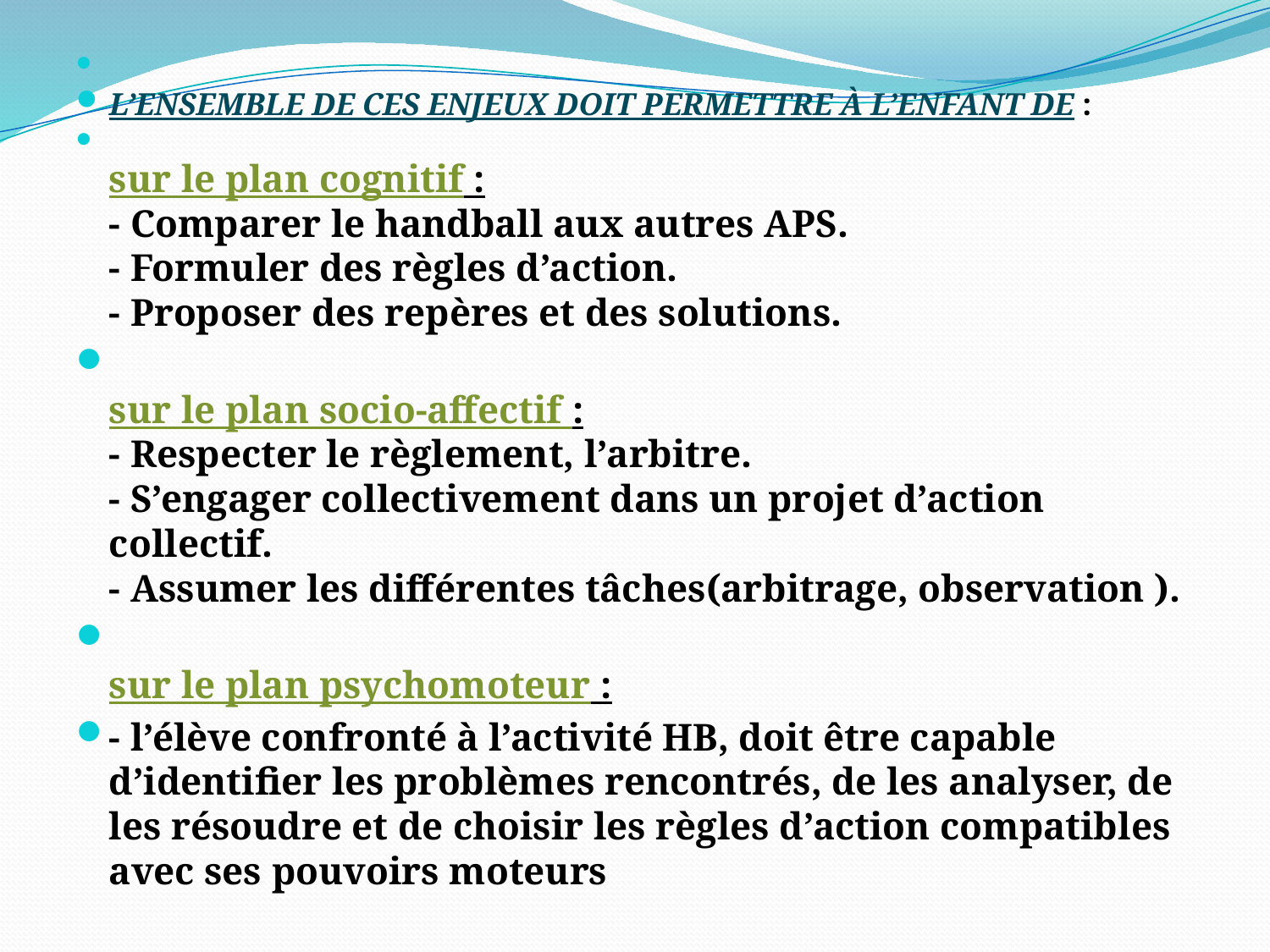

L’ENSEMBLE DE CES ENJEUX DOIT PERMETTRE À L’ENFANT DE :
sur le plan cognitif : 
- Comparer le handball aux autres APS.
- Formuler des règles d’action.
- Proposer des repères et des solutions.
sur le plan socio-affectif :
- Respecter le règlement, l’arbitre.
- S’engager collectivement dans un projet d’action collectif.
- Assumer les différentes tâches(arbitrage, observation ).
sur le plan psychomoteur :
- l’élève confronté à l’activité HB, doit être capable d’identifier les problèmes rencontrés, de les analyser, de les résoudre et de choisir les règles d’action compatibles avec ses pouvoirs moteurs